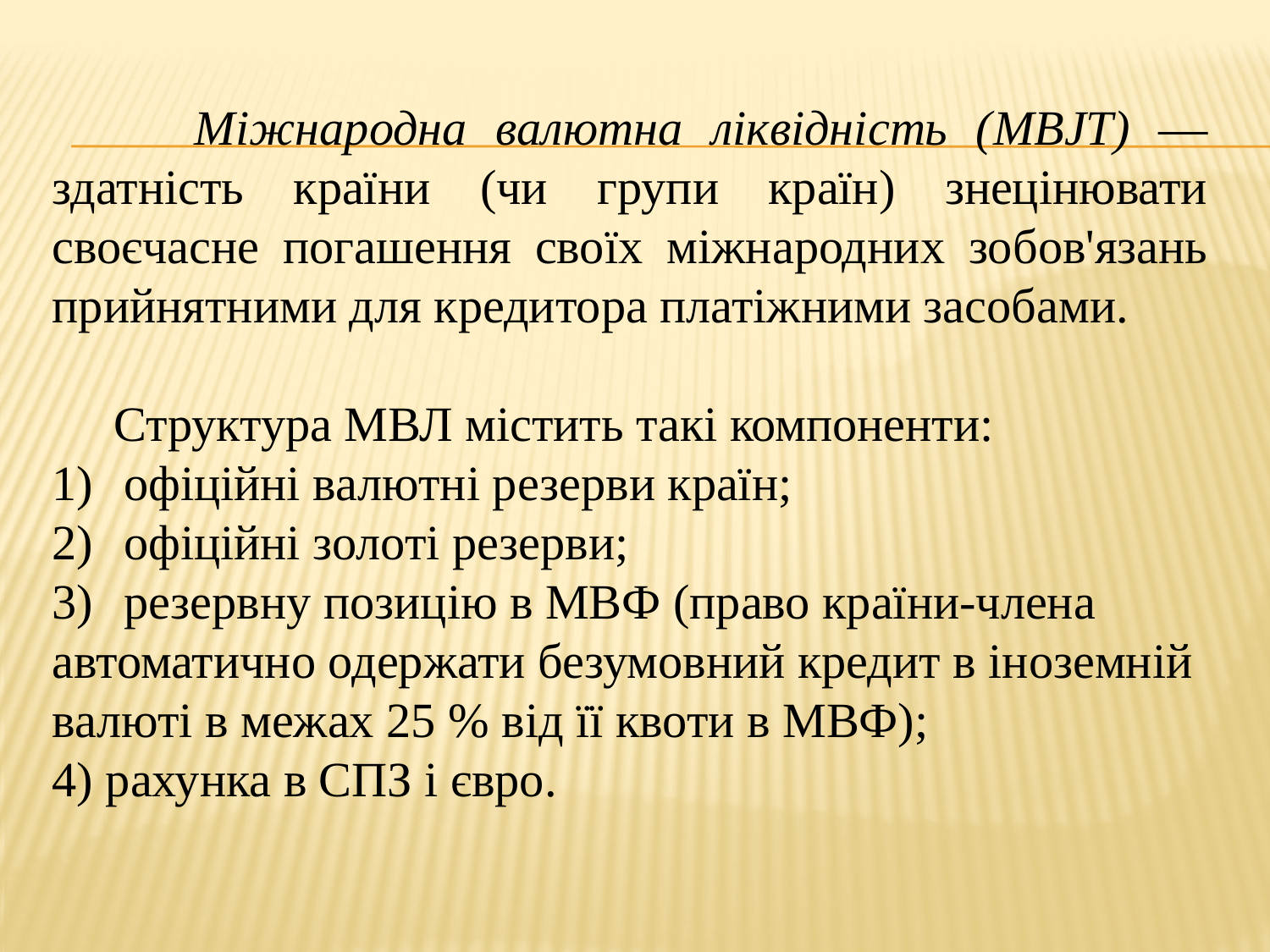

Міжнародна валютна ліквідність (MBJT) — здатність країни (чи групи країн) знецінювати своєчасне погашення своїх міжна­родних зобов'язань прийнятними для кредитора платіжними засобами.

     Структура МВЛ містить такі компоненти:
офіційні валютні резерви країн;
офіційні золоті резерви;
резервну позицію в МВФ (право країни-члена
автоматично одержати безумовний кредит в іноземній
валюті в межах 25 % від її квоти в МВФ);
4) рахунка в СПЗ і євро.